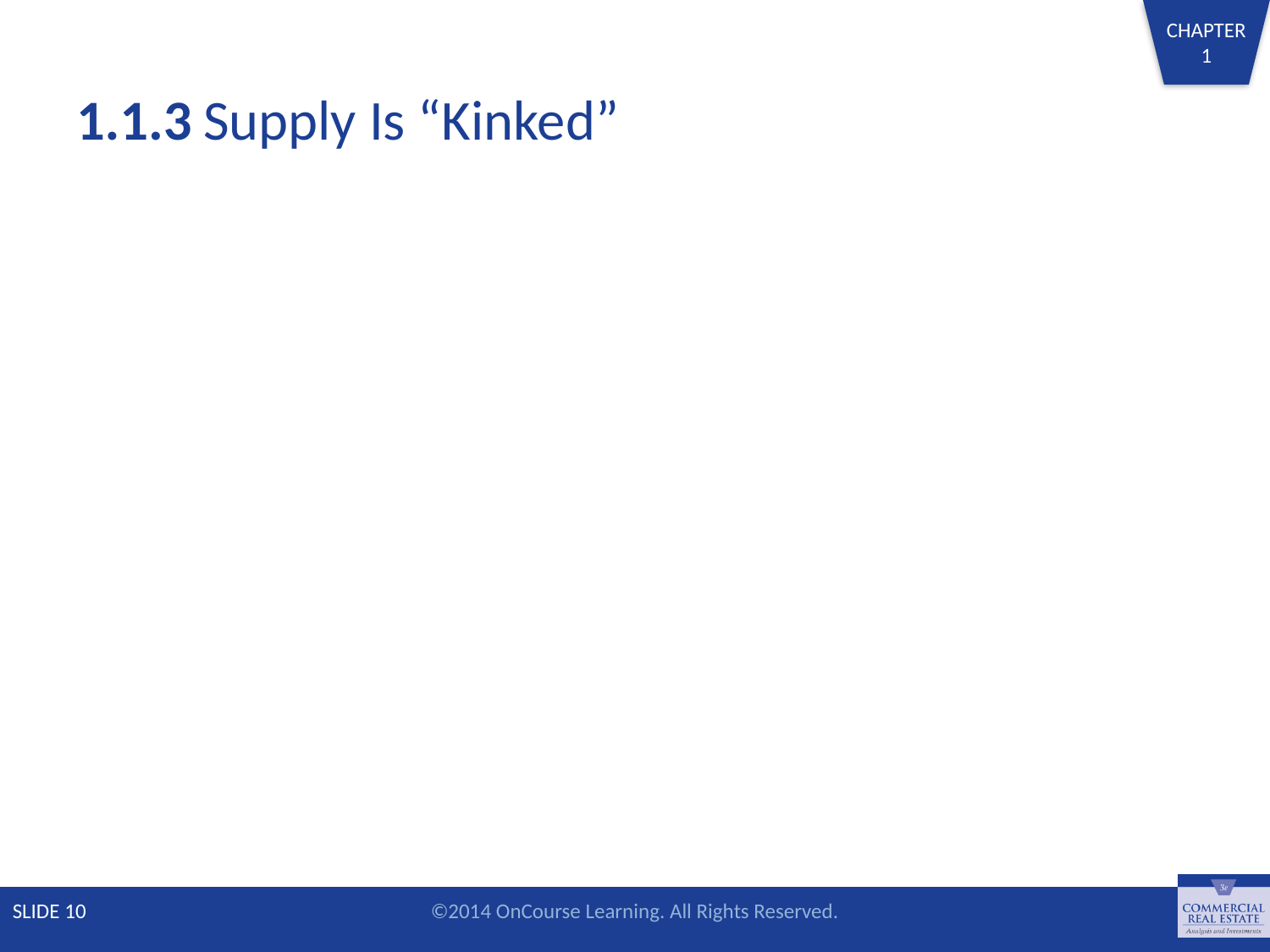

# 1.1.3	Supply Is “Kinked”

SLIDE 10